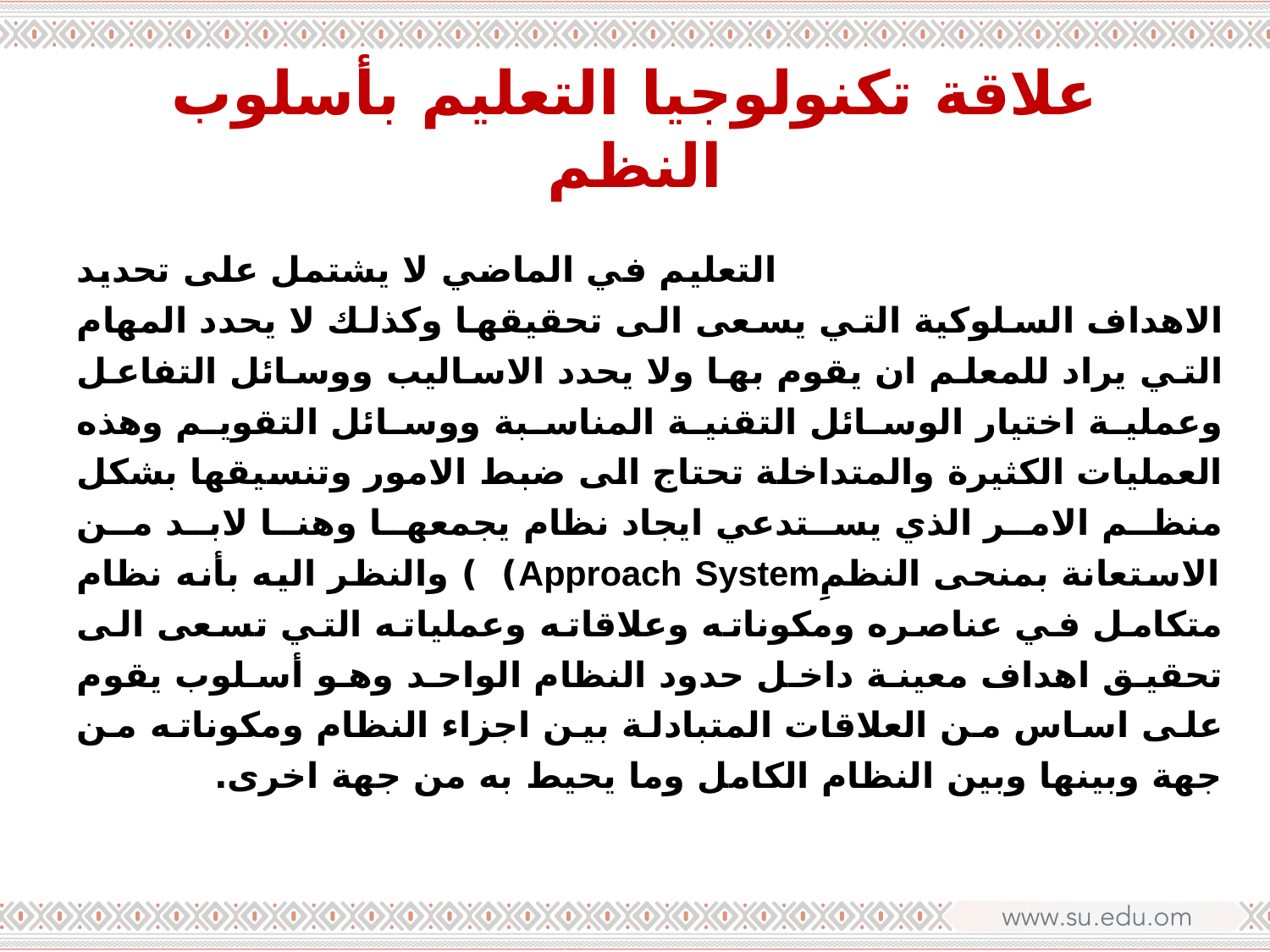

# علاقة تكنولوجيا التعليم بأسلوب النظم
 إن ما يميز الموقف التعليمي في الماضي عن الموقف التدريسي التكنولوجي الحالي  هوان التعليم في الماضي لا يشتمل على تحديد الاهداف السلوكية التي يسعى الى تحقيقها وكذلك لا يحدد المهام التي يراد للمعلم ان يقوم بها ولا يحدد الاساليب ووسائل التفاعل وعملية اختيار الوسائل التقنية المناسبة ووسائل التقويم وهذه العمليات الكثيرة والمتداخلة تحتاج الى ضبط الامور وتنسيقها بشكل منظم الامر الذي يستدعي ايجاد نظام يجمعها وهنا لابد من الاستعانة بمنحى النظمِApproach System)  ) والنظر اليه بأنه نظام متكامل في عناصره ومكوناته وعلاقاته وعملياته التي تسعى الى تحقيق اهداف معينة داخل حدود النظام الواحد وهو أسلوب يقوم على اساس من العلاقات المتبادلة بين اجزاء النظام ومكوناته من جهة وبينها وبين النظام الكامل وما يحيط به من جهة اخرى.